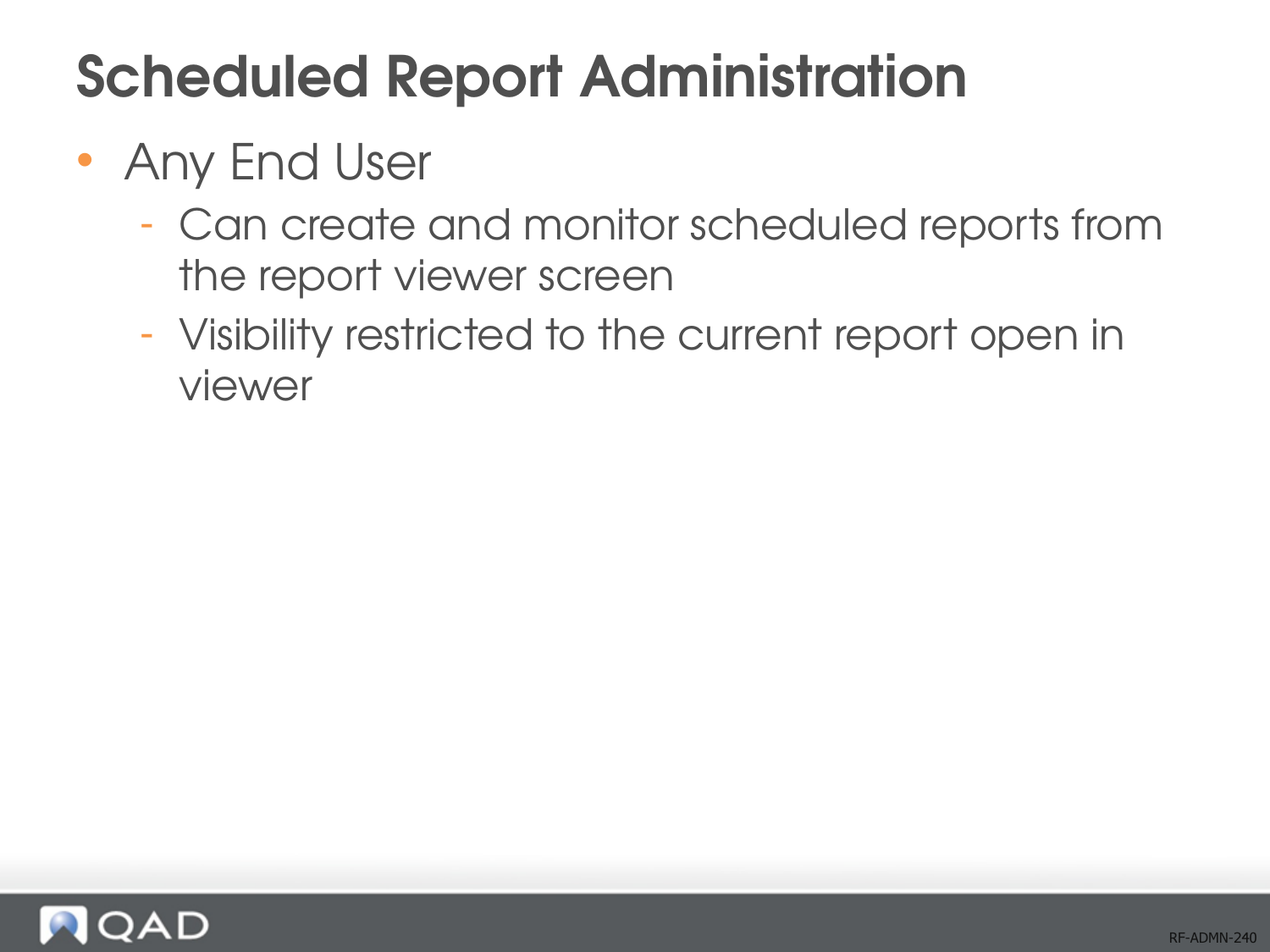

# Scheduled Report Administration
Any End User
Can create and monitor scheduled reports from the report viewer screen
Visibility restricted to the current report open in viewer
RF-ADMN-240